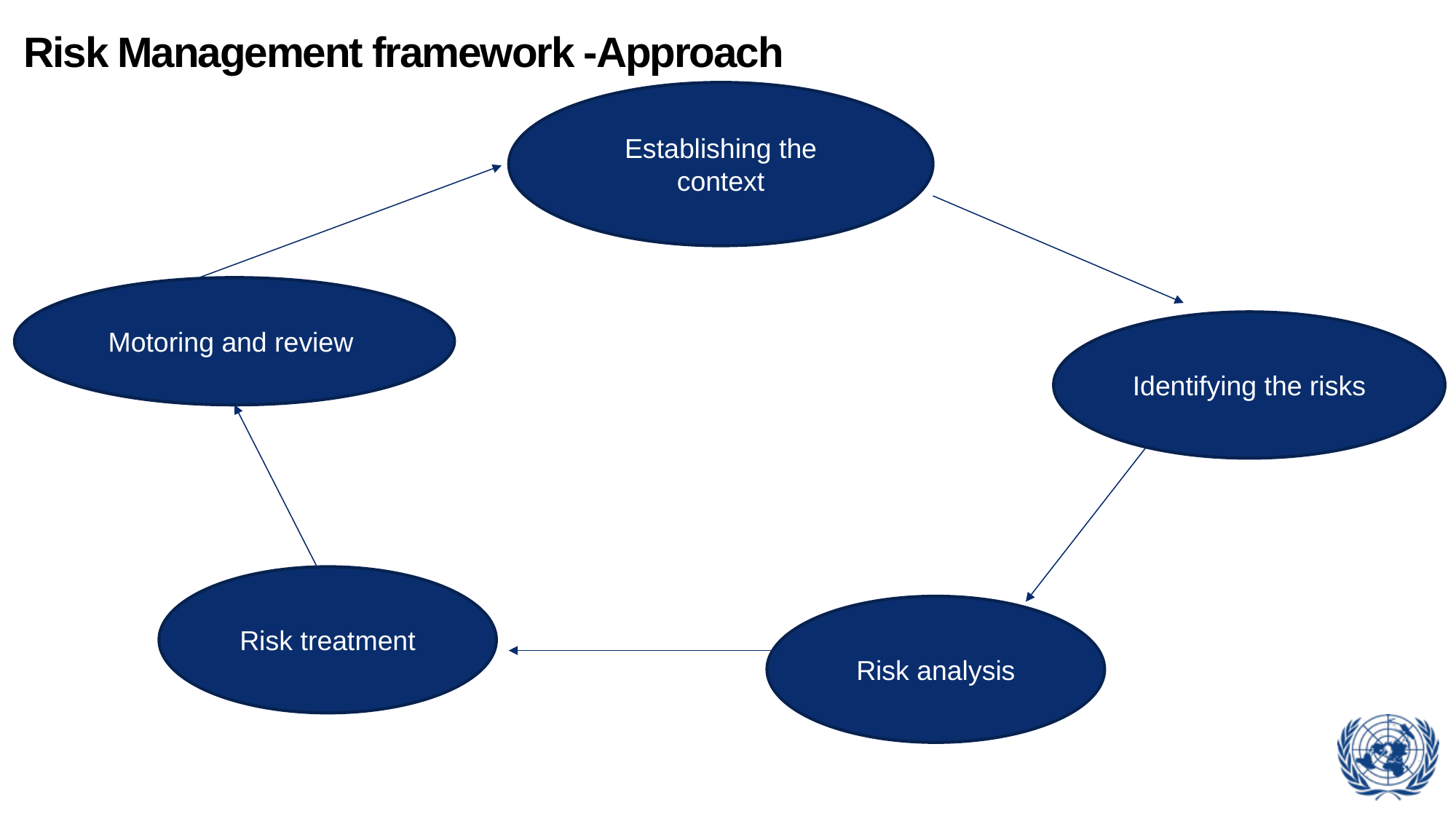

# Risk Management framework -Approach
Establishing the context
Motoring and review
Identifying the risks
Risk treatment
Risk analysis